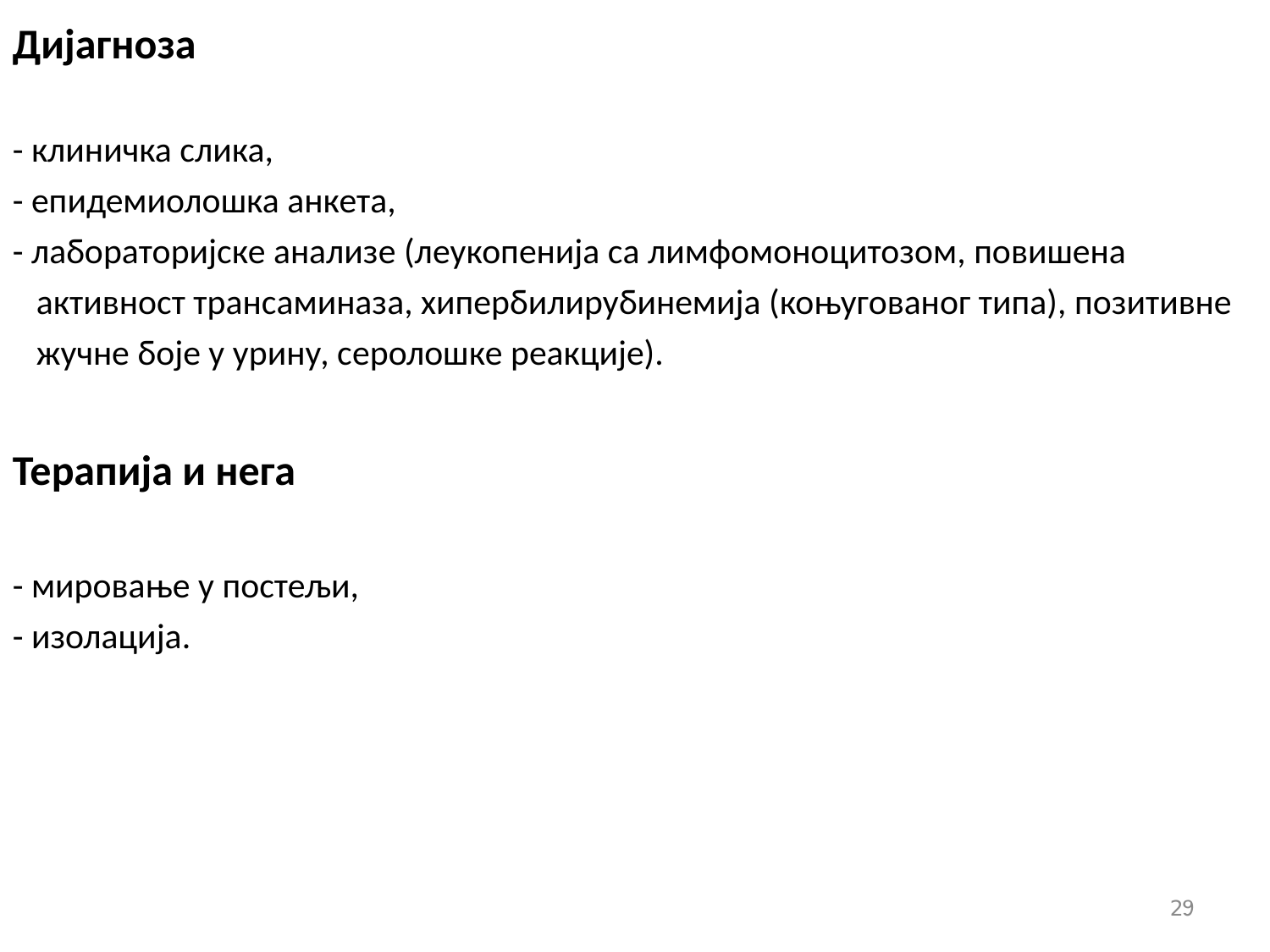

Дијагноза

- клиничка слика,
- епидемиолошка анкета,
- лабораторијске анализе (леукопенија са лимфомоноцитозом, повишена активност трансаминаза, хипербилирубинемија (коњугованог типа), позитивне жучне боје у урину, серолошке реакције).

Терапија и нега

- мировање у постељи,
- изолација.
29